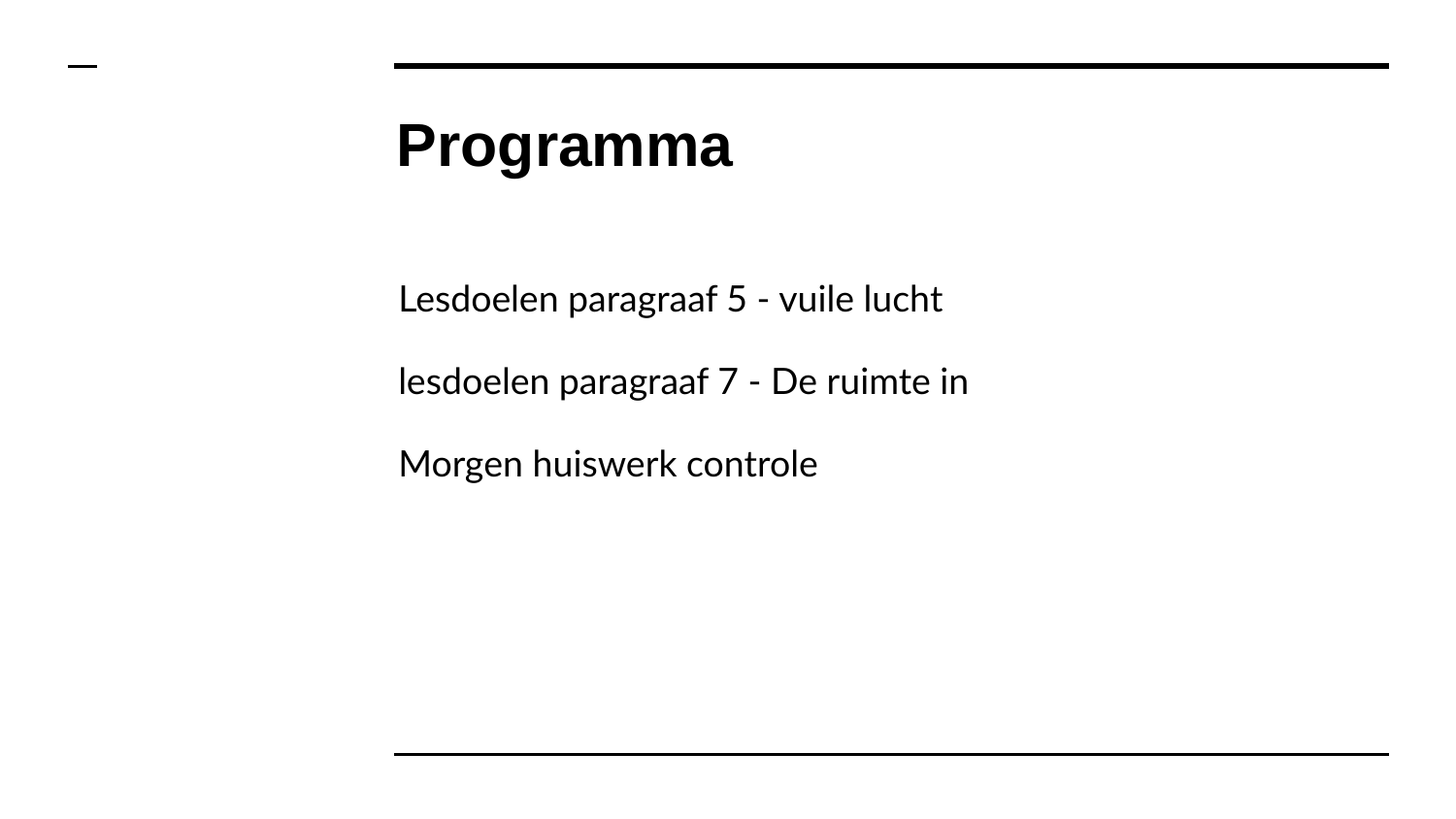

# Programma
Lesdoelen paragraaf 5 - vuile lucht
lesdoelen paragraaf 7 - De ruimte in
Morgen huiswerk controle